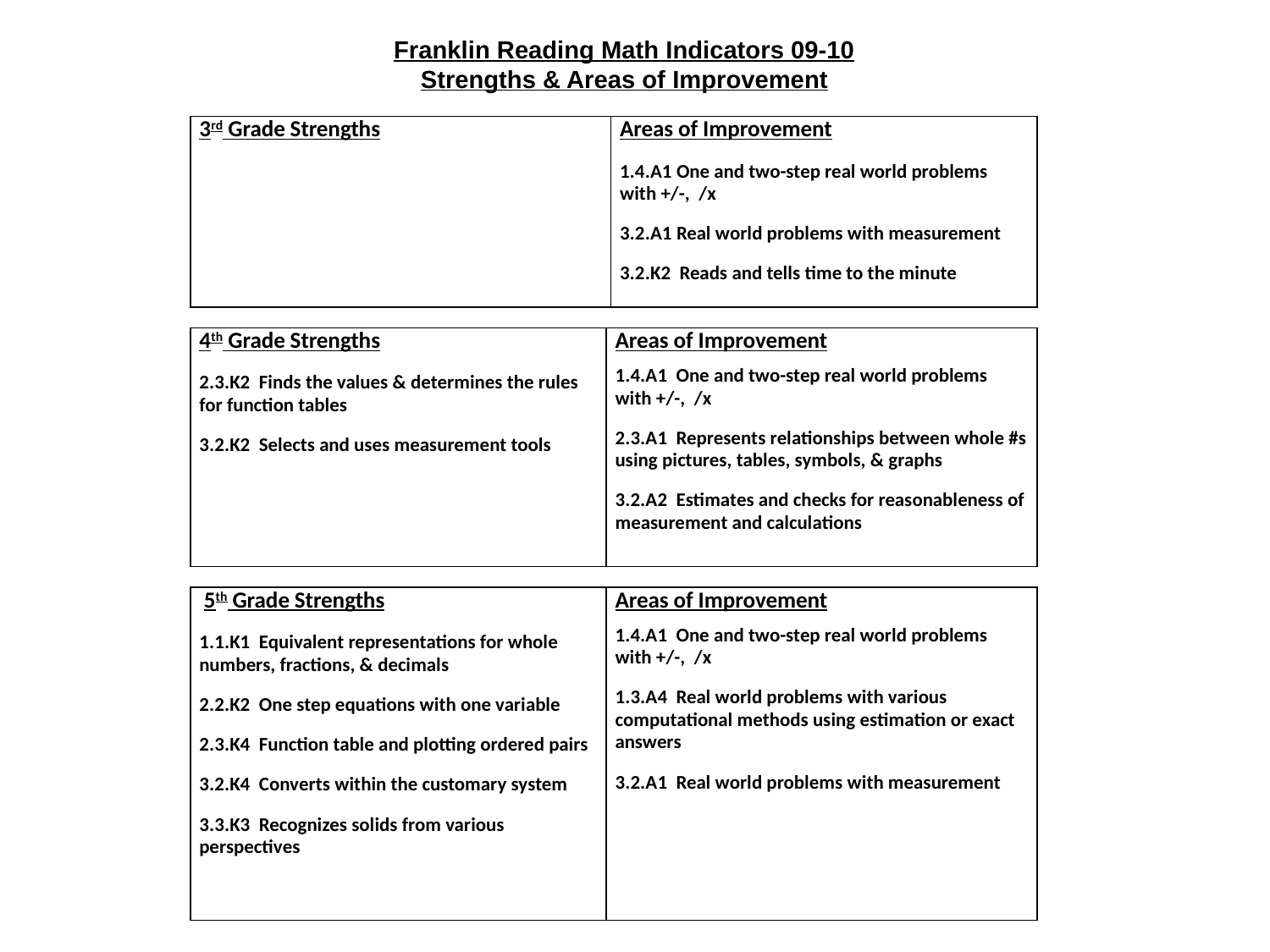

Franklin Reading Math Indicators 09-10
Strengths & Areas of Improvement
| 3rd Grade Strengths | Areas of Improvement 1.4.A1 One and two-step real world problems with +/-, /x 3.2.A1 Real world problems with measurement 3.2.K2 Reads and tells time to the minute |
| --- | --- |
| 4th Grade Strengths 2.3.K2 Finds the values & determines the rules for function tables 3.2.K2 Selects and uses measurement tools | Areas of Improvement 1.4.A1 One and two-step real world problems with +/-, /x 2.3.A1 Represents relationships between whole #s using pictures, tables, symbols, & graphs 3.2.A2 Estimates and checks for reasonableness of measurement and calculations |
| --- | --- |
| 5th Grade Strengths 1.1.K1 Equivalent representations for whole numbers, fractions, & decimals 2.2.K2 One step equations with one variable 2.3.K4 Function table and plotting ordered pairs 3.2.K4 Converts within the customary system 3.3.K3 Recognizes solids from various perspectives | Areas of Improvement 1.4.A1 One and two-step real world problems with +/-, /x 1.3.A4 Real world problems with various computational methods using estimation or exact answers 3.2.A1 Real world problems with measurement |
| --- | --- |